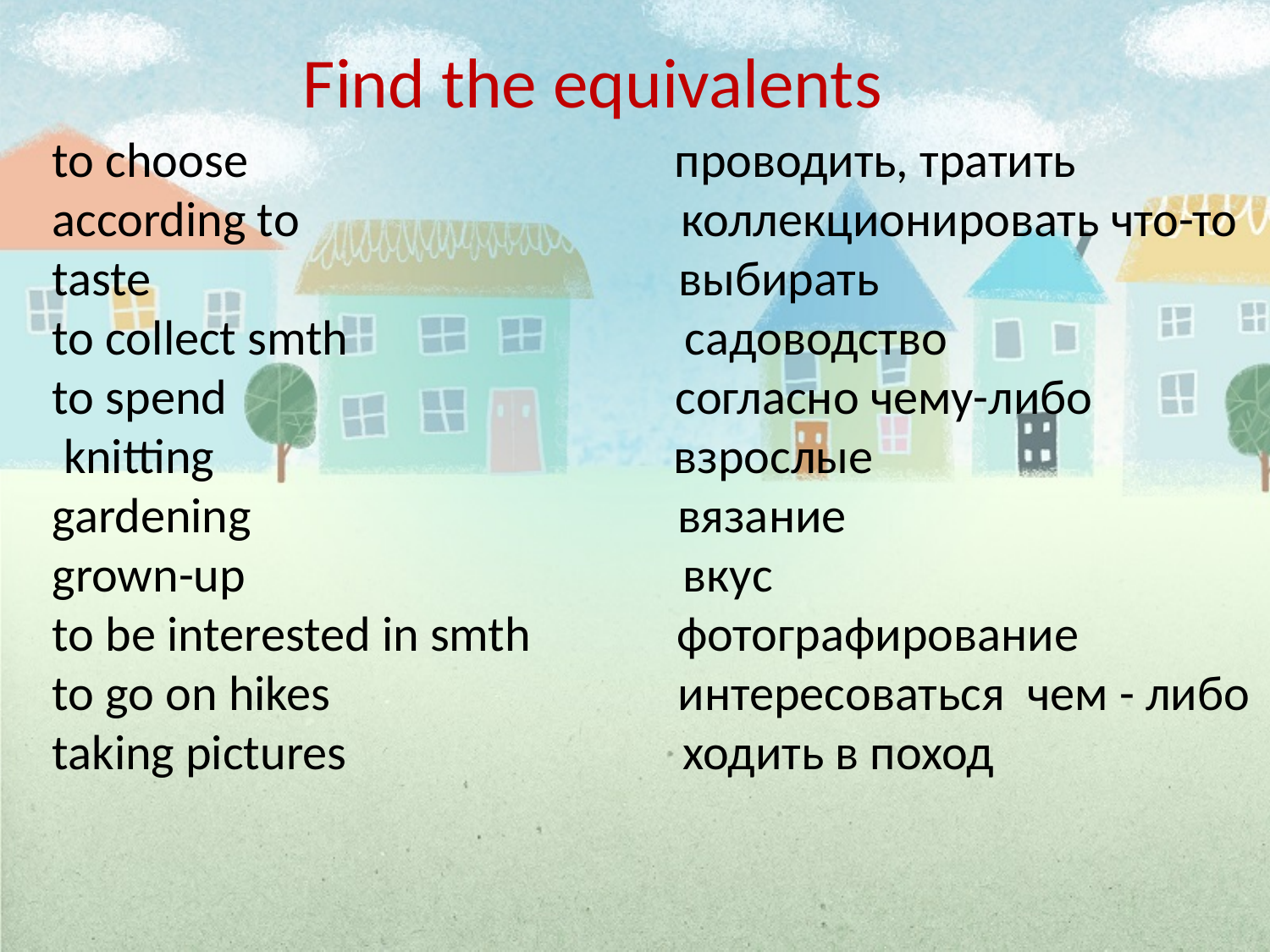

Find the equivalents
to choose                                      проводить, тратить
according to                                  коллекционировать что-то
taste                                               выбирать
to collect smth                              садоводство
to spend                                        согласно чему-либо
 knitting                                         взрослые
gardening                                      вязание
grown-up                                       вкус
to be interested in smth             фотографирование
to go on hikes                               интересоваться  чем - либо
taking pictures                              ходить в поход